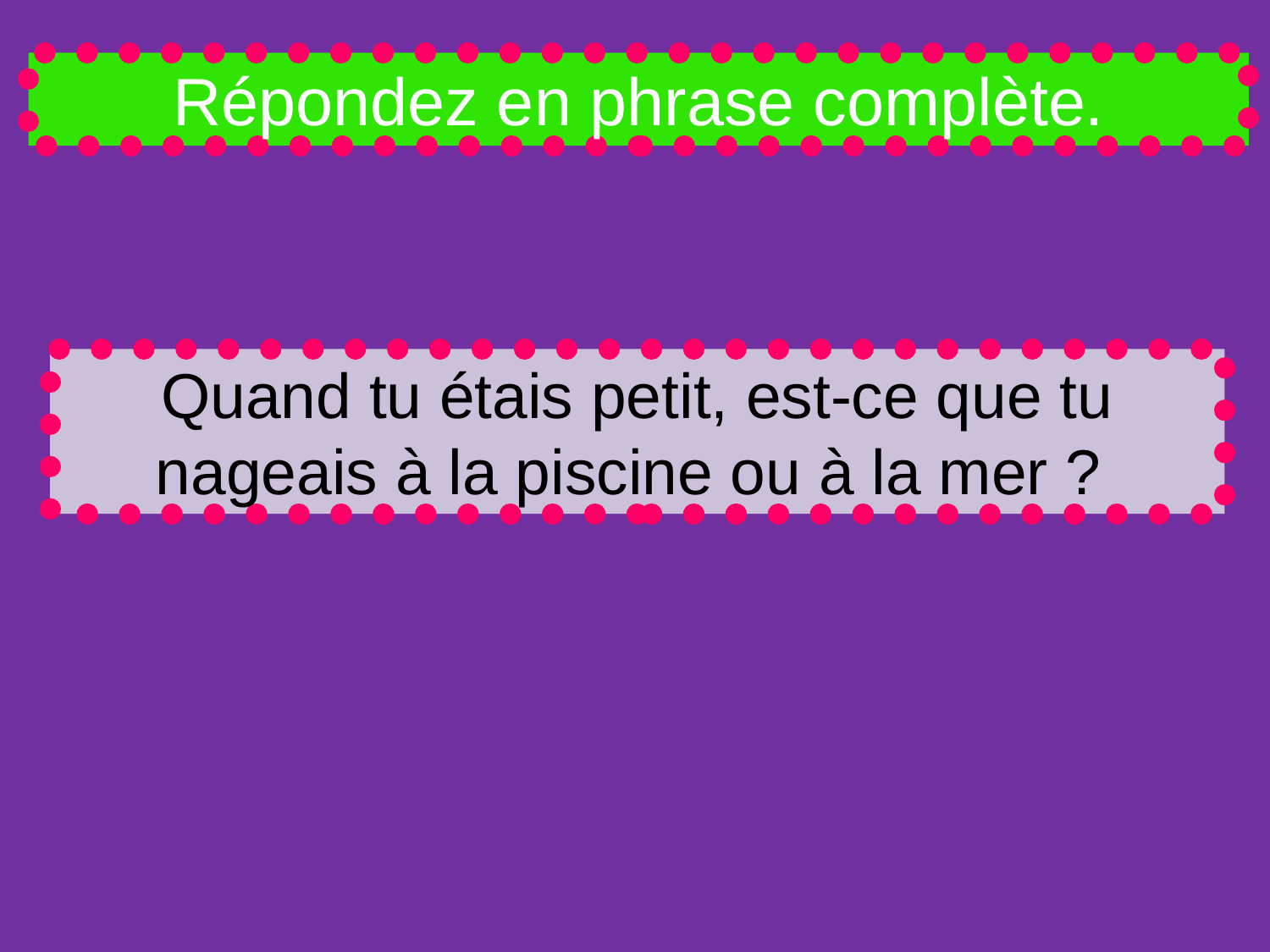

Répondez en phrase complète.
Quand tu étais petit, est-ce que tu nageais à la piscine ou à la mer ?